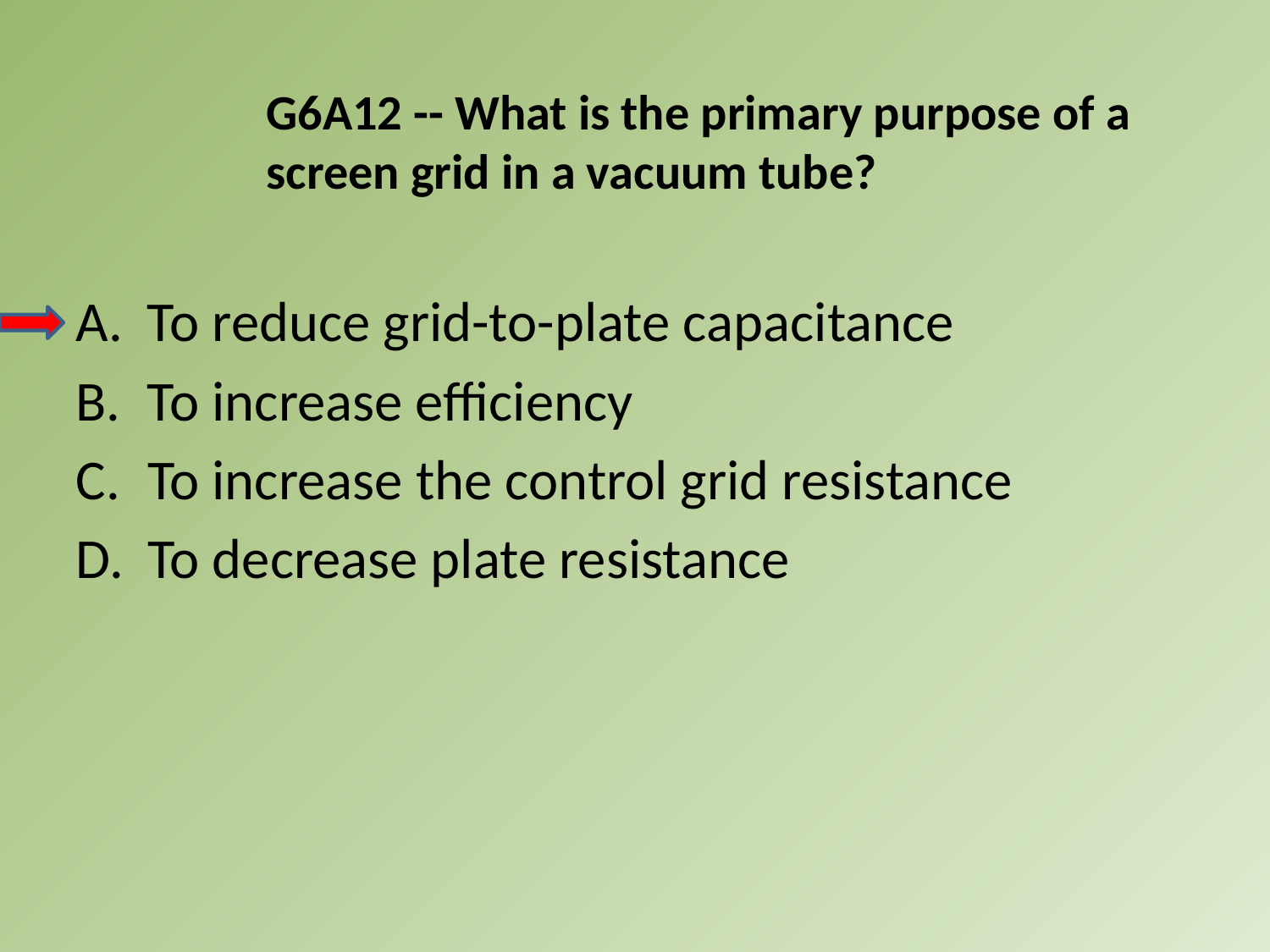

G6A12 -- What is the primary purpose of a screen grid in a vacuum tube?
A.	To reduce grid-to-plate capacitance
B.	To increase efficiency
To increase the control grid resistance
To decrease plate resistance